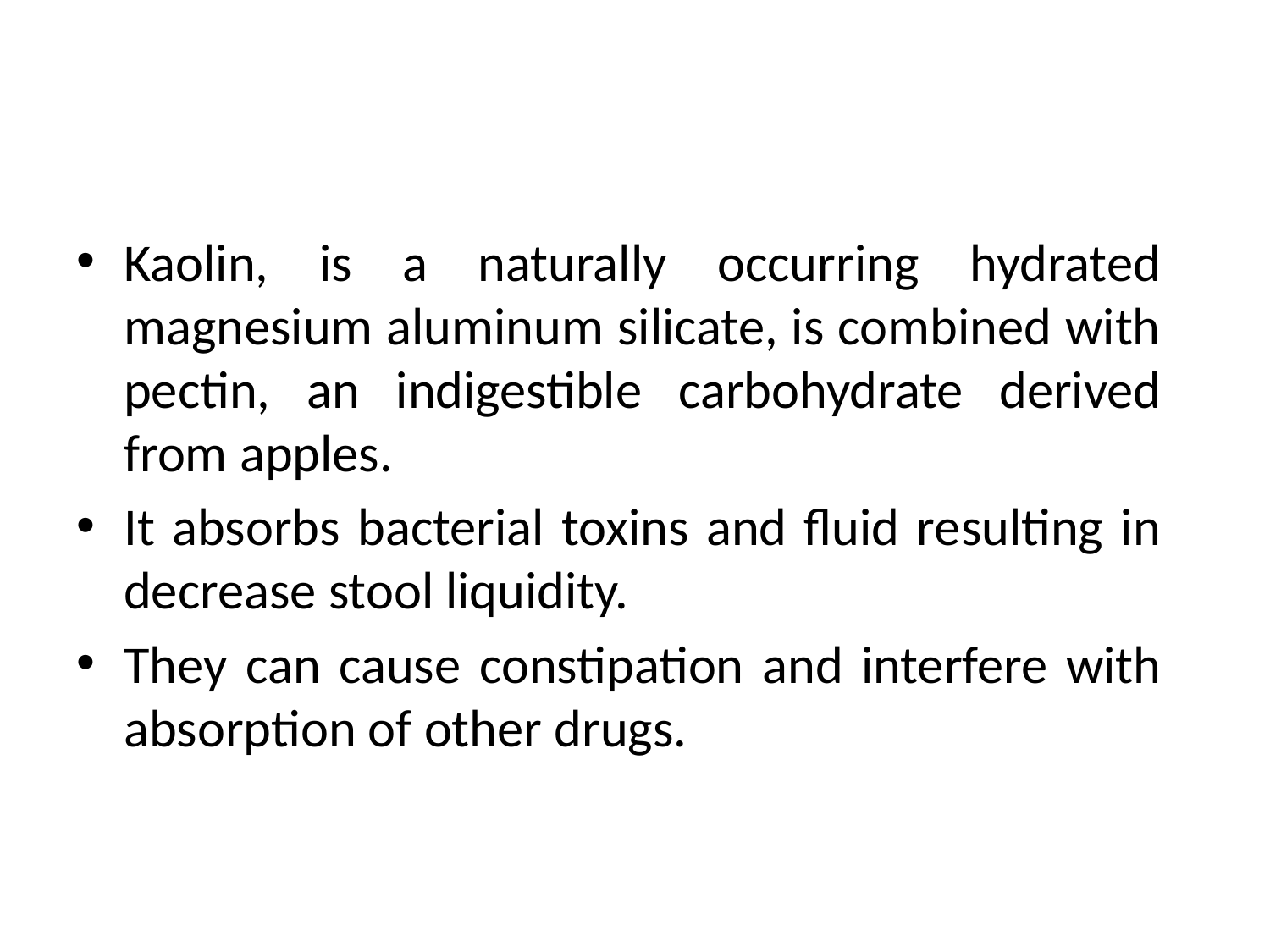

#
Kaolin, is a naturally occurring hydrated magnesium aluminum silicate, is combined with pectin, an indigestible carbohydrate derived from apples.
It absorbs bacterial toxins and fluid resulting in decrease stool liquidity.
They can cause constipation and interfere with absorption of other drugs.